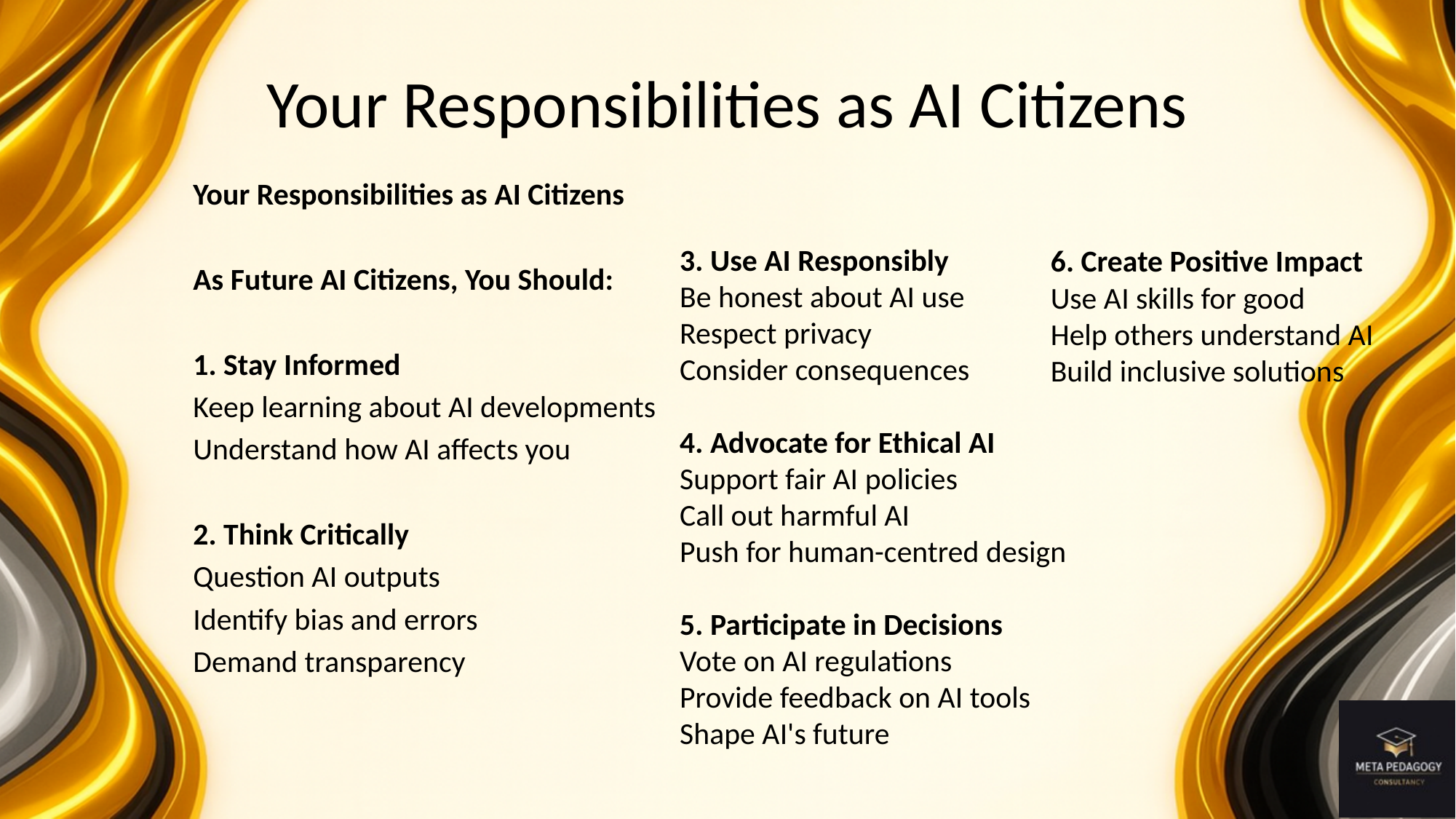

# Your Responsibilities as AI Citizens
Your Responsibilities as AI Citizens

As Future AI Citizens, You Should:

1. Stay Informed
Keep learning about AI developments
Understand how AI affects you

2. Think Critically
Question AI outputs
Identify bias and errors
Demand transparency
3. Use AI Responsibly
Be honest about AI use
Respect privacy
Consider consequences

4. Advocate for Ethical AI
Support fair AI policies
Call out harmful AI
Push for human-centred design

5. Participate in Decisions
Vote on AI regulations
Provide feedback on AI tools
Shape AI's future

6. Create Positive Impact
Use AI skills for good
Help others understand AI
Build inclusive solutions